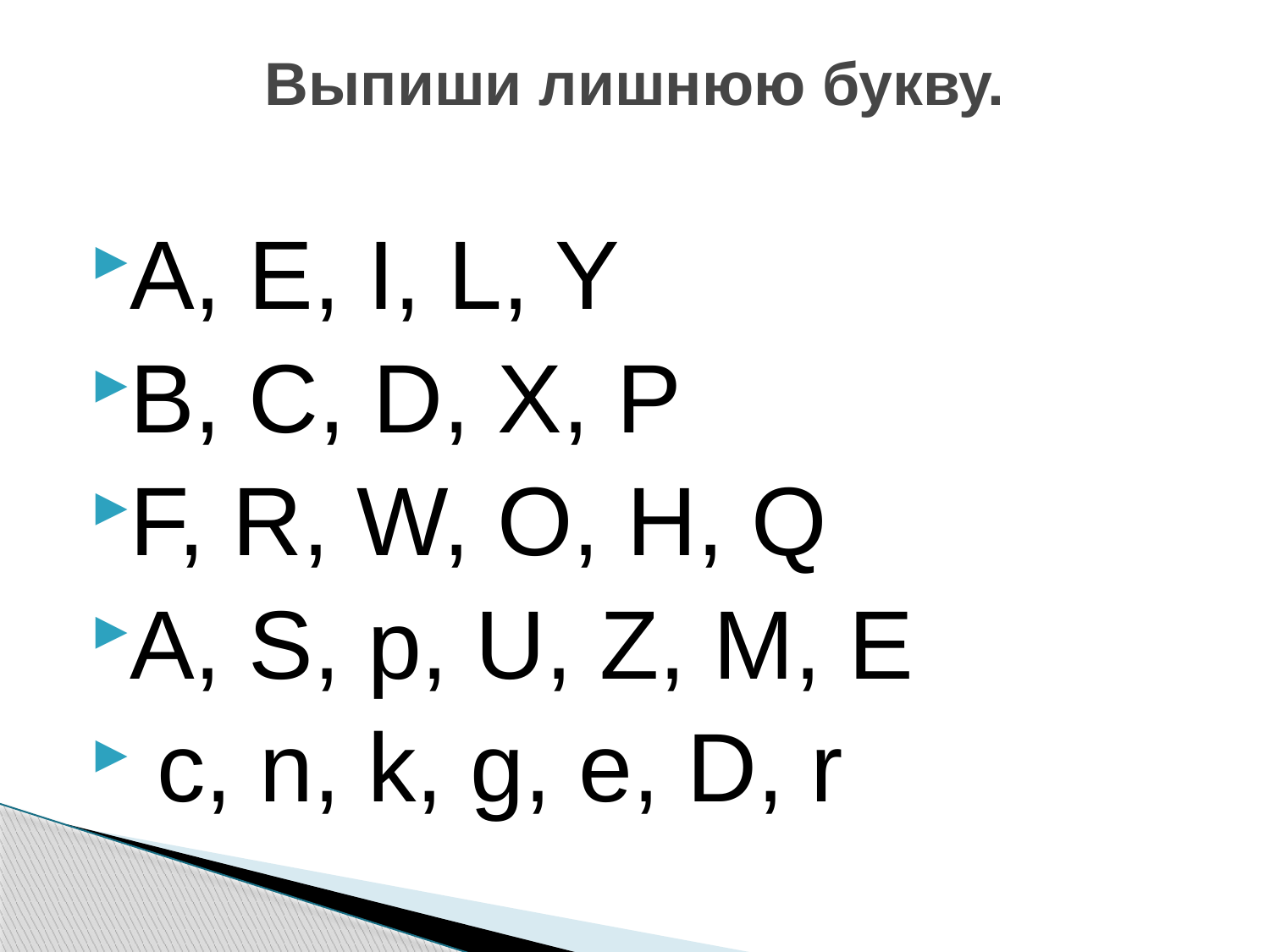

# Выпиши лишнюю букву.
A, E, I, L, Y
B, C, D, Х, P
F, R, W, O, H, Q
A, S, p, U, Z, M, E
 c, n, k, g, e, D, r